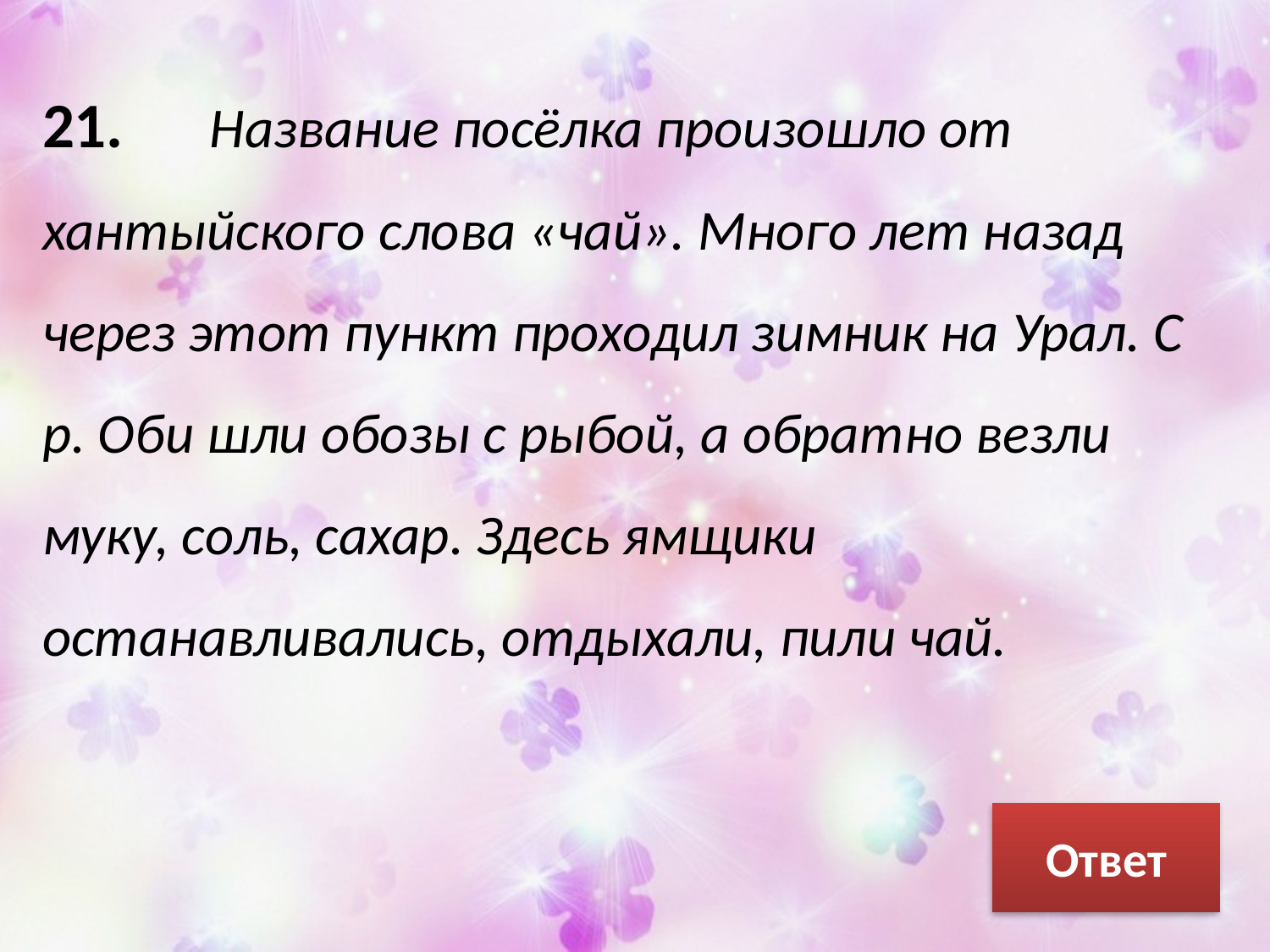

21.      Название посёлка произошло от хантыйского слова «чай». Много лет назад через этот пункт проходил зимник на Урал. С р. Оби шли обозы с рыбой, а обратно везли муку, соль, сахар. Здесь ямщики останавливались, отдыхали, пили чай.
Ответ